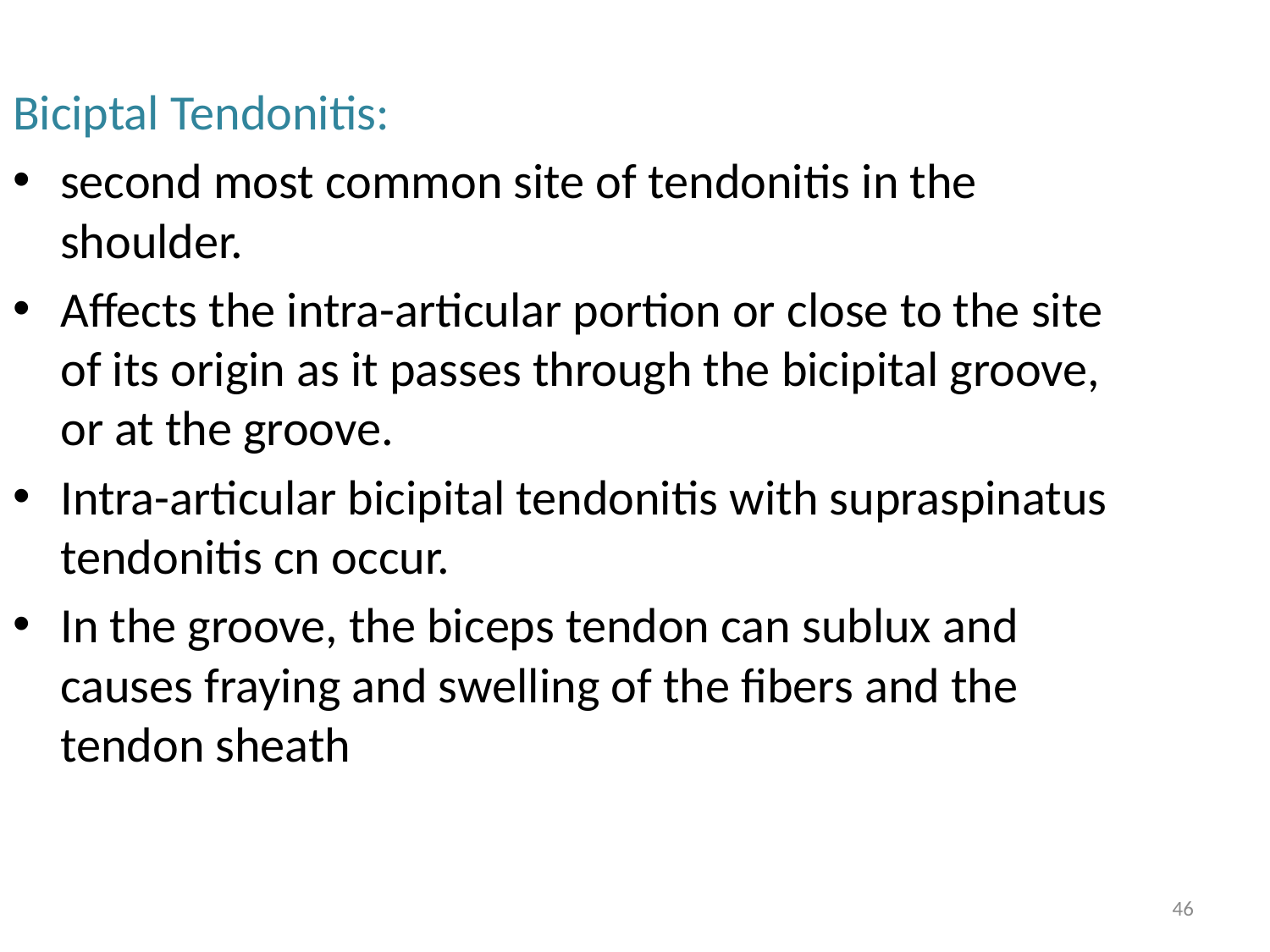

#
Biciptal Tendonitis:
second most common site of tendonitis in the shoulder.
Affects the intra-articular portion or close to the site of its origin as it passes through the bicipital groove, or at the groove.
Intra-articular bicipital tendonitis with supraspinatus tendonitis cn occur.
In the groove, the biceps tendon can sublux and causes fraying and swelling of the fibers and the tendon sheath

46